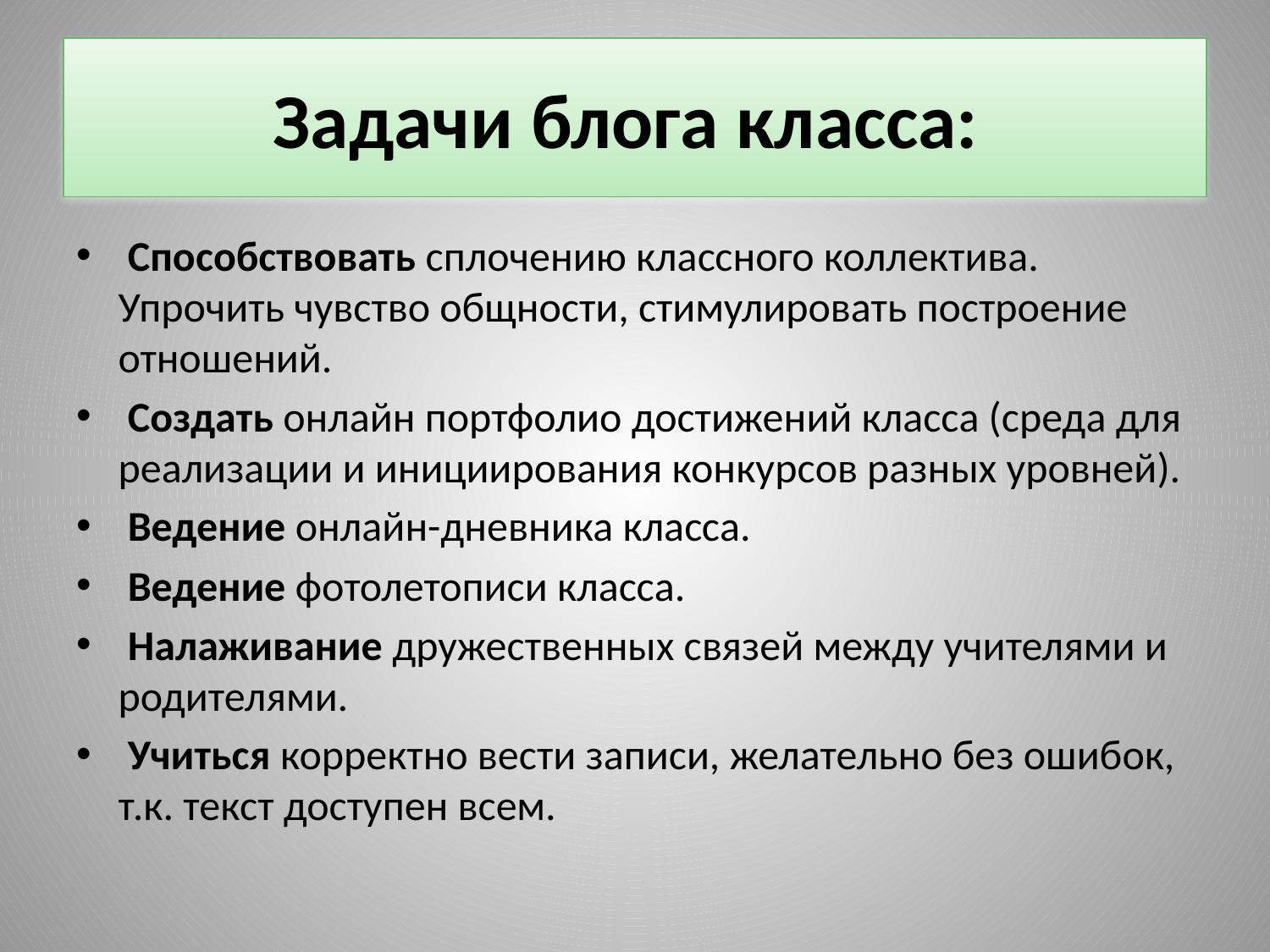

# Задачи блога класса:
 Способствовать сплочению классного коллектива. Упрочить чувство общности, стимулировать построение отношений.
 Создать онлайн портфолио достижений класса (среда для реализации и инициирования конкурсов разных уровней).
 Ведение онлайн-дневника класса.
 Ведение фотолетописи класса.
 Налаживание дружественных связей между учителями и родителями.
 Учиться корректно вести записи, желательно без ошибок, т.к. текст доступен всем.